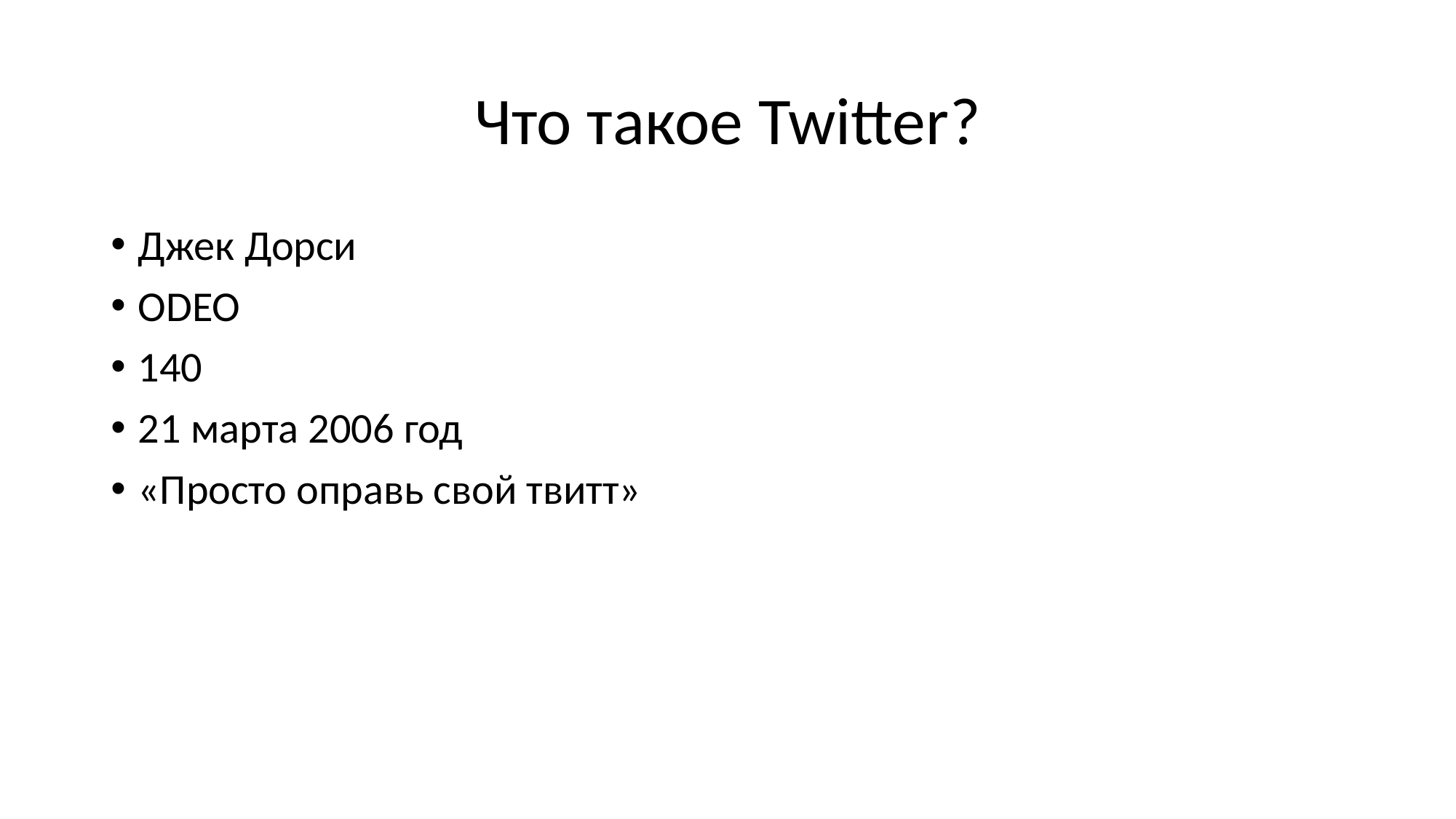

# Что такое Twitter?
Джек Дорси
ODEO
140
21 марта 2006 год
«Просто оправь свой твитт»